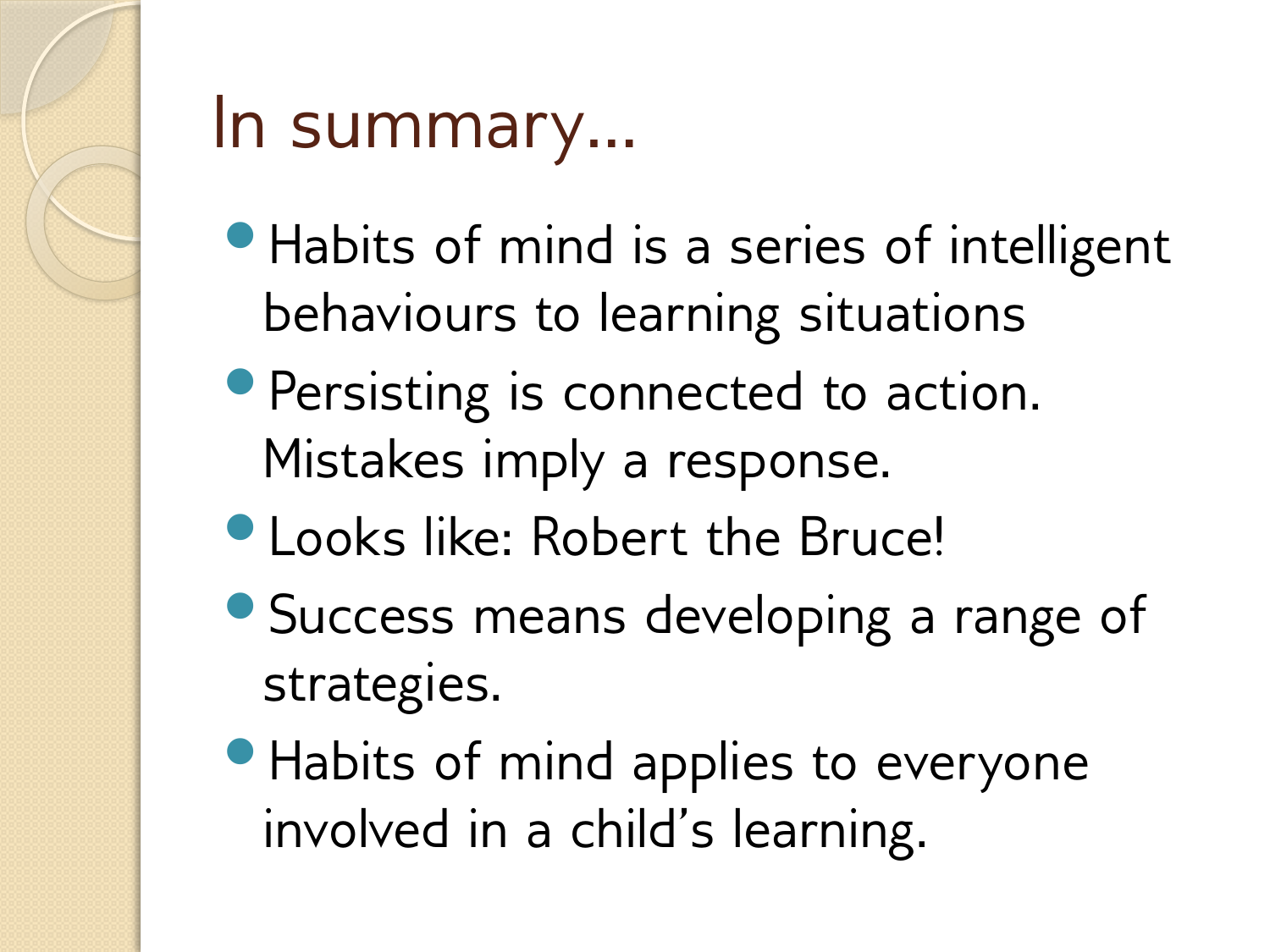

# In summary…
Habits of mind is a series of intelligent behaviours to learning situations
Persisting is connected to action. Mistakes imply a response.
Looks like: Robert the Bruce!
Success means developing a range of strategies.
Habits of mind applies to everyone involved in a child’s learning.